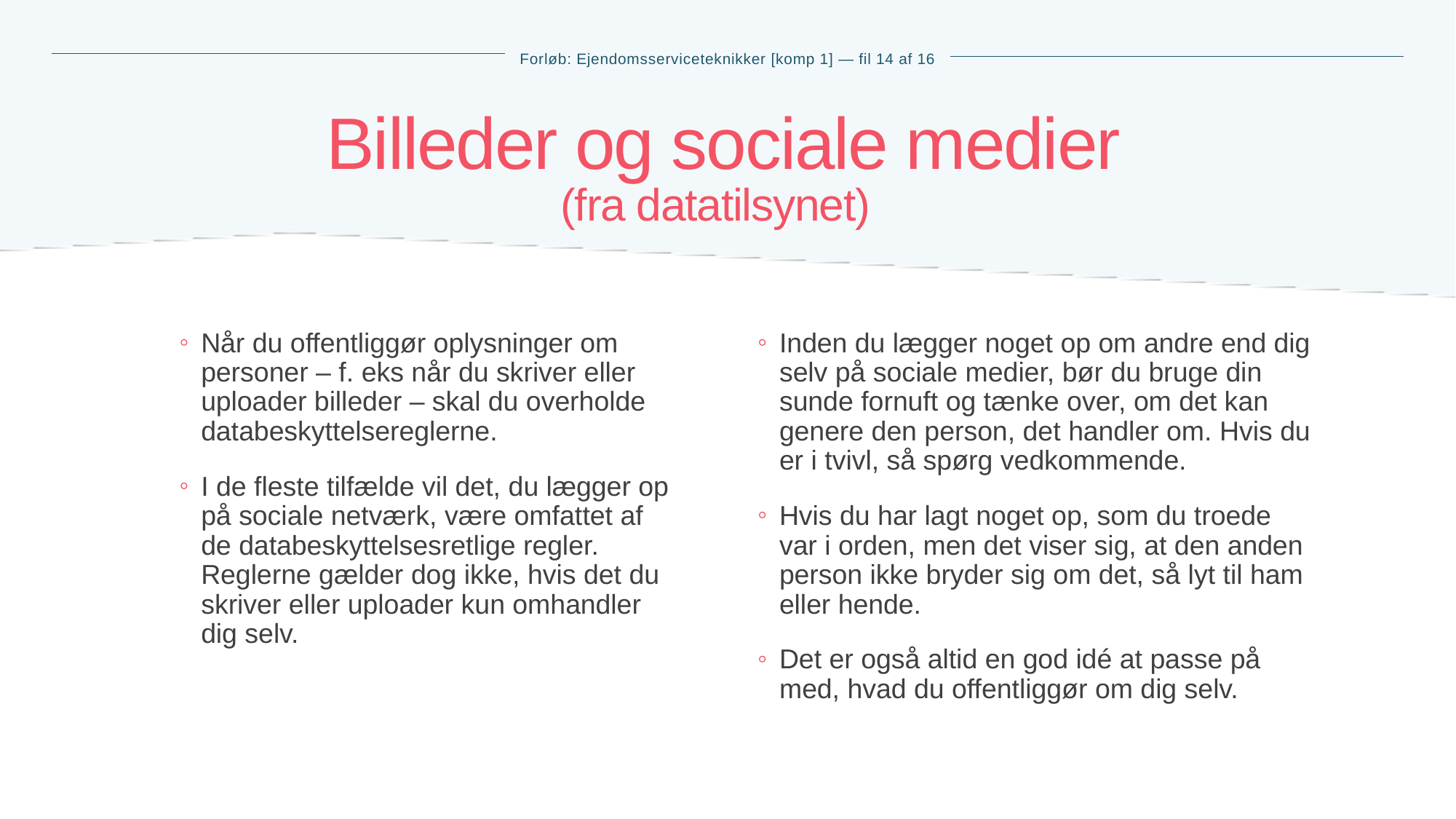

Billeder og sociale medier
(fra datatilsynet)
Når du offentliggør oplysninger om personer – f. eks når du skriver eller uploader billeder – skal du overholde databeskyttelsereglerne.
I de fleste tilfælde vil det, du lægger op
på sociale netværk, være omfattet af de databeskyttelsesretlige regler. Reglerne gælder dog ikke, hvis det du skriver eller uploader kun omhandler
dig selv.
Inden du lægger noget op om andre end dig selv på sociale medier, bør du bruge din sunde fornuft og tænke over, om det kan genere den person, det handler om. Hvis du er i tvivl, så spørg vedkommende.
Hvis du har lagt noget op, som du troede var i orden, men det viser sig, at den anden person ikke bryder sig om det, så lyt til ham eller hende.
Det er også altid en god idé at passe på med, hvad du offentliggør om dig selv.